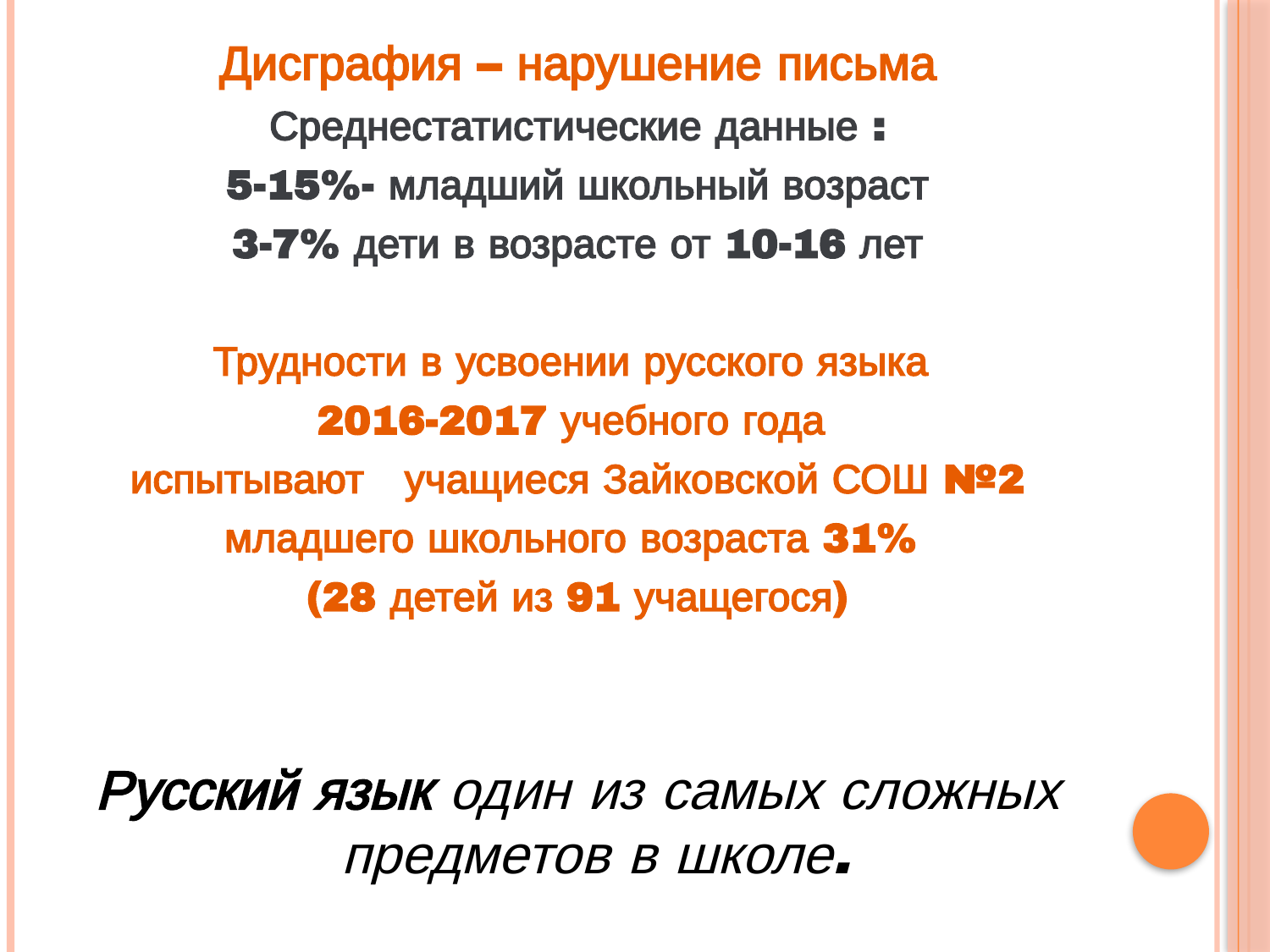

Дисграфия – нарушение письма
Среднестатистические данные :
5-15%- младший школьный возраст
3-7% дети в возрасте от 10-16 лет

Трудности в усвоении русского языка
2016-2017 учебного года
испытывают   учащиеся Зайковской СОШ №2
младшего школьного возраста 31%
(28 детей из 91 учащегося)

Русский язык один из самых сложных предметов в школе.